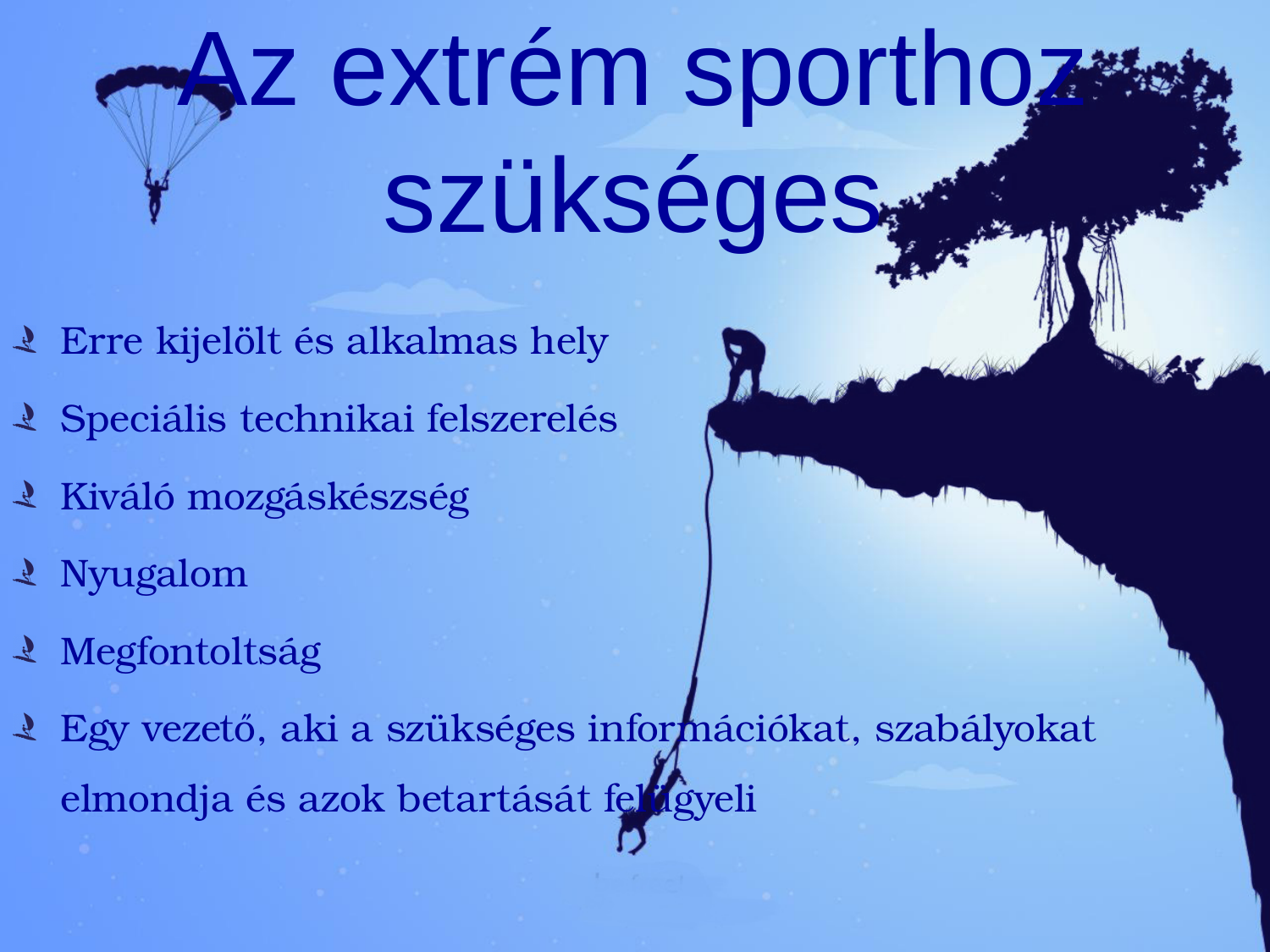

# Az extrém sporthoz szükséges
Erre kijelölt és alkalmas hely
Speciális technikai felszerelés
Kiváló mozgáskészség
Nyugalom
Megfontoltság
Egy vezető, aki a szükséges információkat, szabályokat elmondja és azok betartását felügyeli